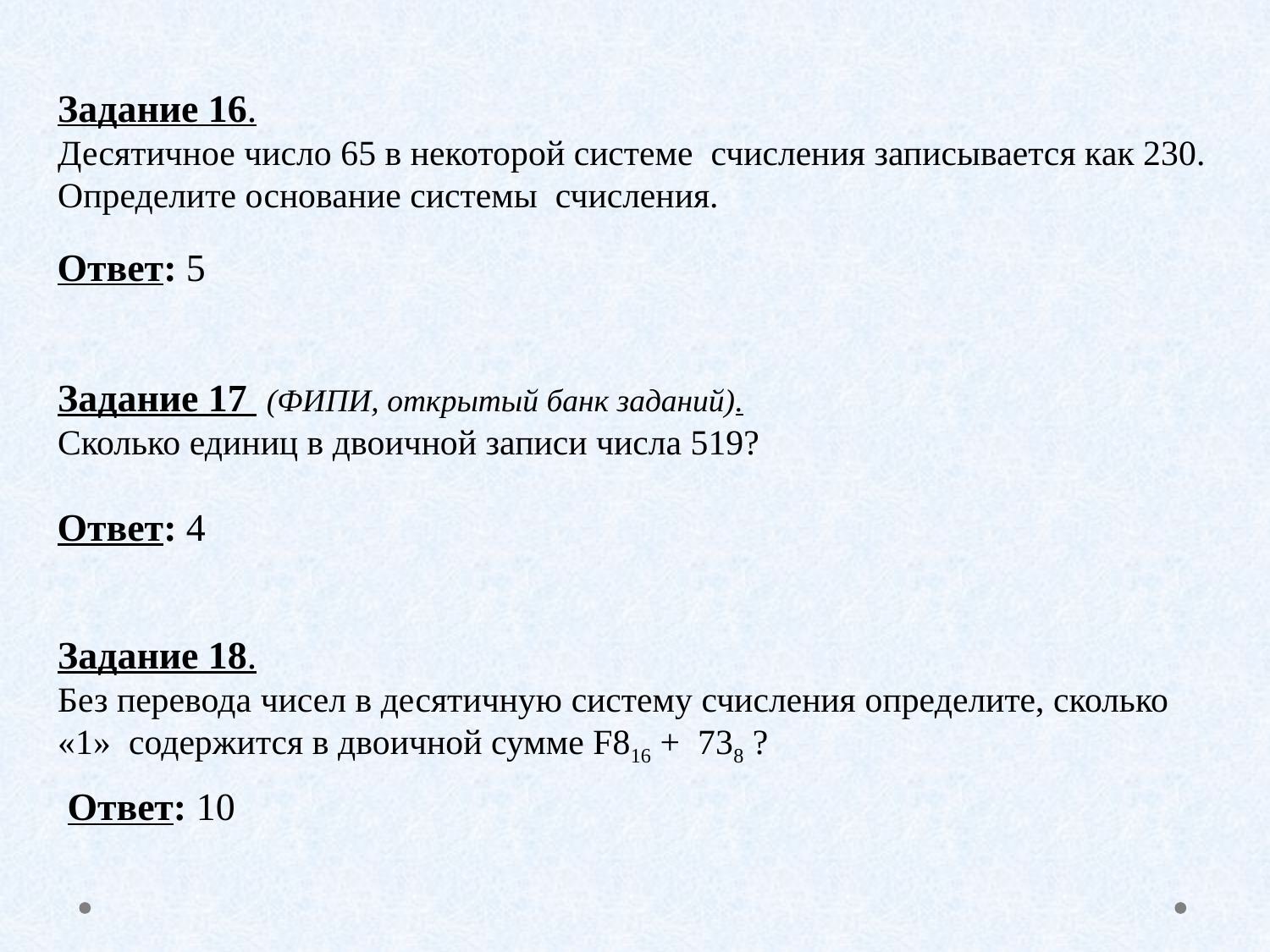

Задание 16.
Десятичное число 65 в некоторой системе  счисления записывается как 230. Определите основание системы  счисления.
Ответ: 5
Задание 17  (ФИПИ, открытый банк заданий).
Сколько единиц в двоичной записи числа 519?
Ответ: 4
Задание 18.
Без перевода чисел в десятичную систему счисления определите, сколько «1»  содержится в двоичной сумме F816 +  738 ?
Ответ: 10